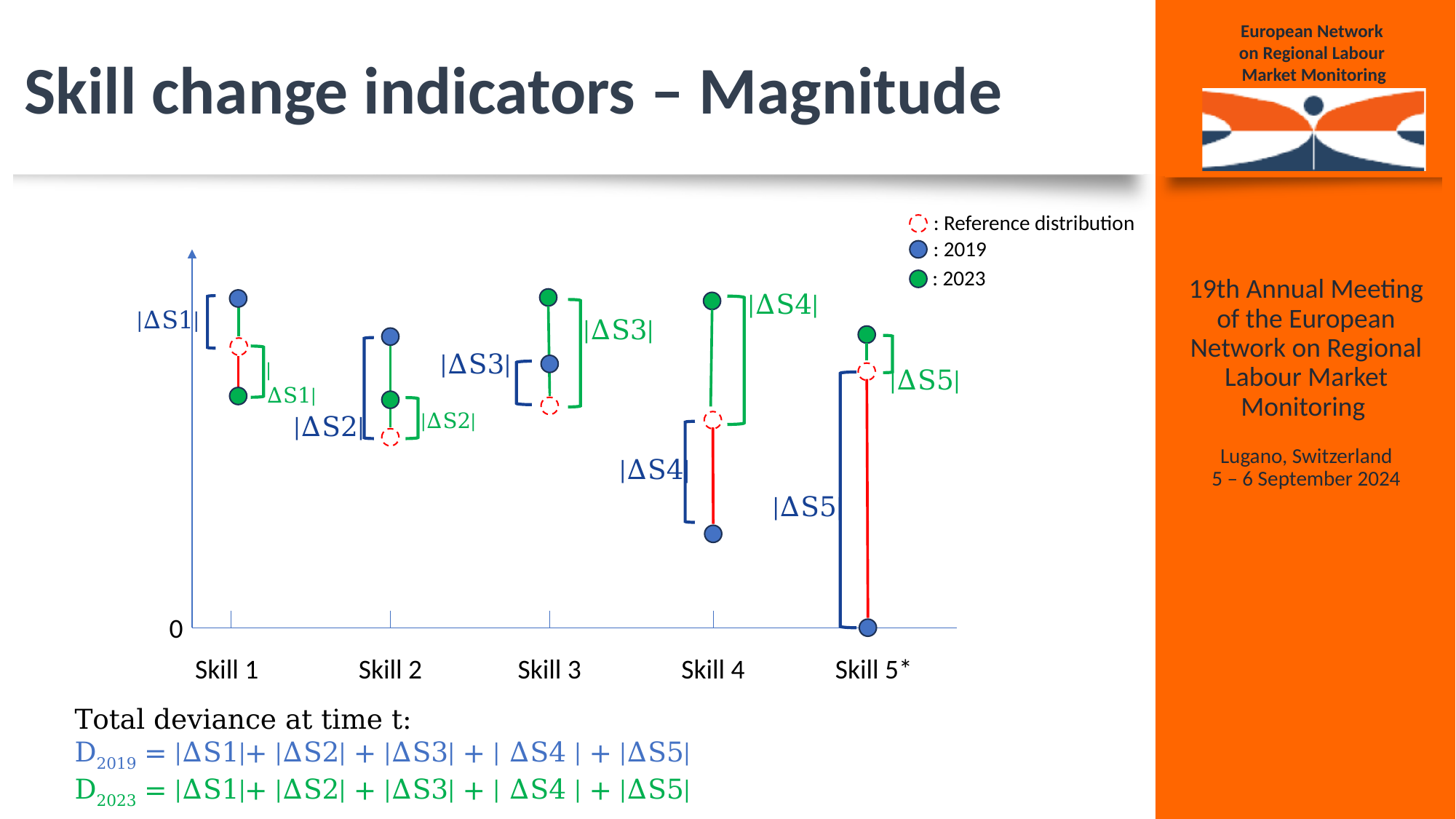

# Skill change indicators – Magnitude
: Reference distribution

: 2019

: 2023

|∆S4|

|∆S1|

|∆S3|

|∆S3|

|∆S1|

|∆S5|

|∆S2|
|∆S2|

|∆S4|
|∆S5|

0

Skill 1
Skill 2
Skill 3
Skill 4
Skill 5*
Total deviance at time t:
D2019 = |∆S1|+ |∆S2| + |∆S3| + | ∆S4 | + |∆S5|
D2023 = |∆S1|+ |∆S2| + |∆S3| + | ∆S4 | + |∆S5|